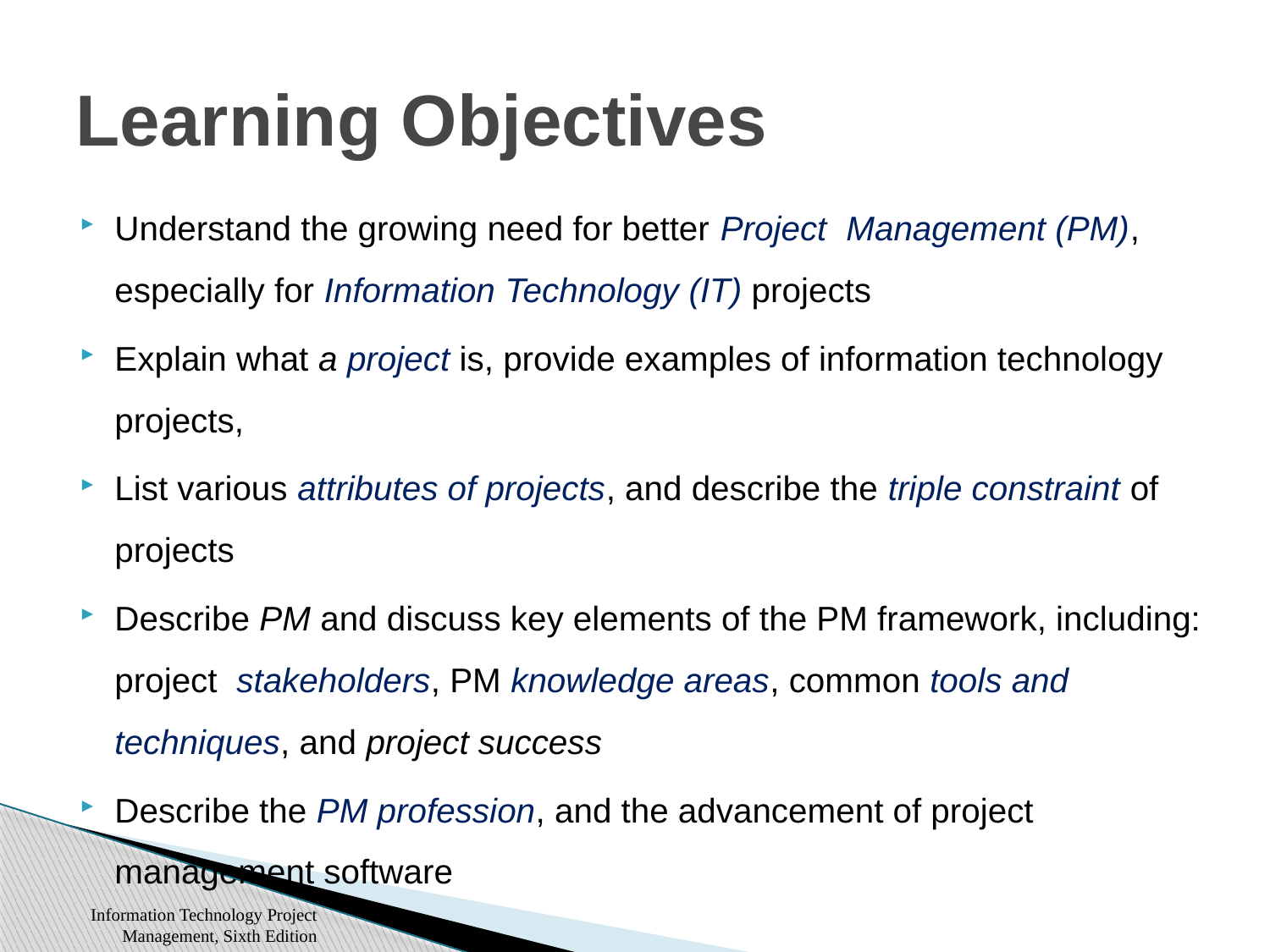

# Learning Objectives
Understand the growing need for better Project  Management (PM), especially for Information Technology (IT) projects
Explain what a project is, provide examples of information technology projects,
List various attributes of projects, and describe the triple constraint of projects
Describe PM and discuss key elements of the PM framework, including: project  stakeholders, PM knowledge areas, common tools and techniques, and project success
Describe the PM profession, and the advancement of project management software

Information Technology Project Management, Sixth Edition